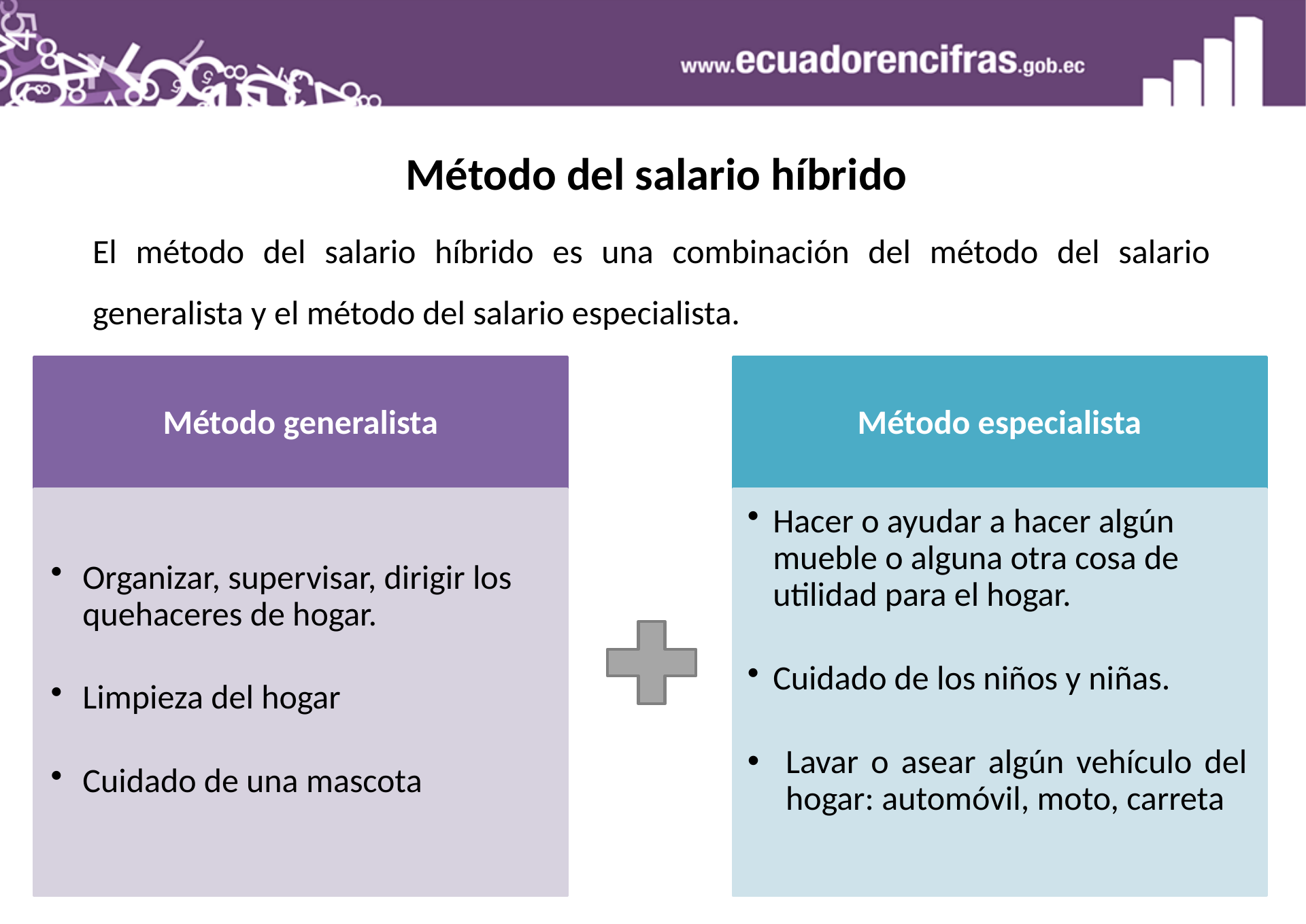

Método del salario híbrido
El método del salario híbrido es una combinación del método del salario generalista y el método del salario especialista.
Método especialista
Método generalista

Organizar, supervisar, dirigir los quehaceres de hogar.

Limpieza del hogar

Cuidado de una mascota

Hacer o ayudar a hacer algún mueble o alguna otra cosa de utilidad para el hogar.

Cuidado de los niños y niñas.

Lavar o asear algún vehículo del hogar: automóvil, moto, carreta